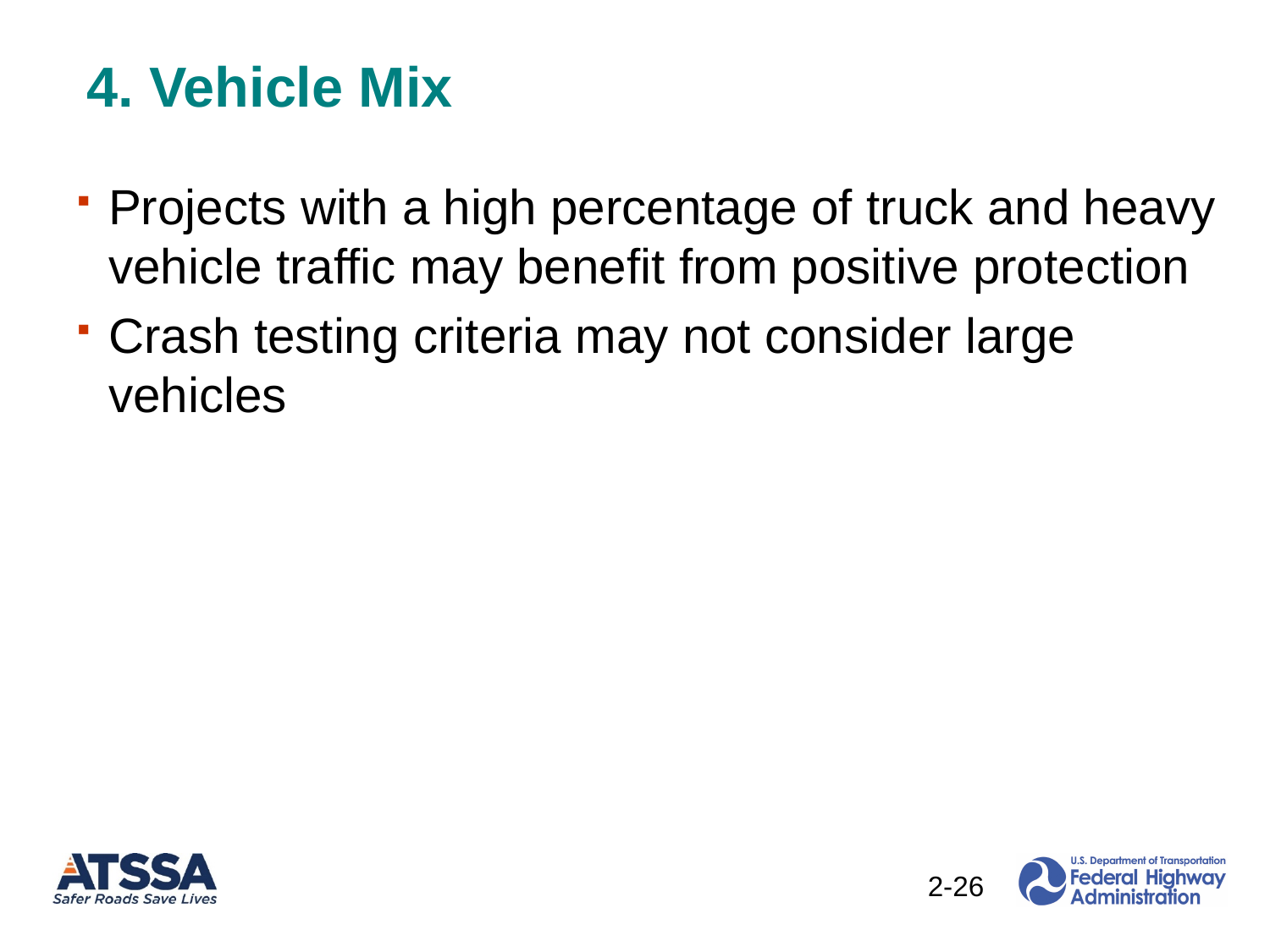

4. Vehicle Mix
Projects with a high percentage of truck and heavy vehicle traffic may benefit from positive protection
Crash testing criteria may not consider large vehicles